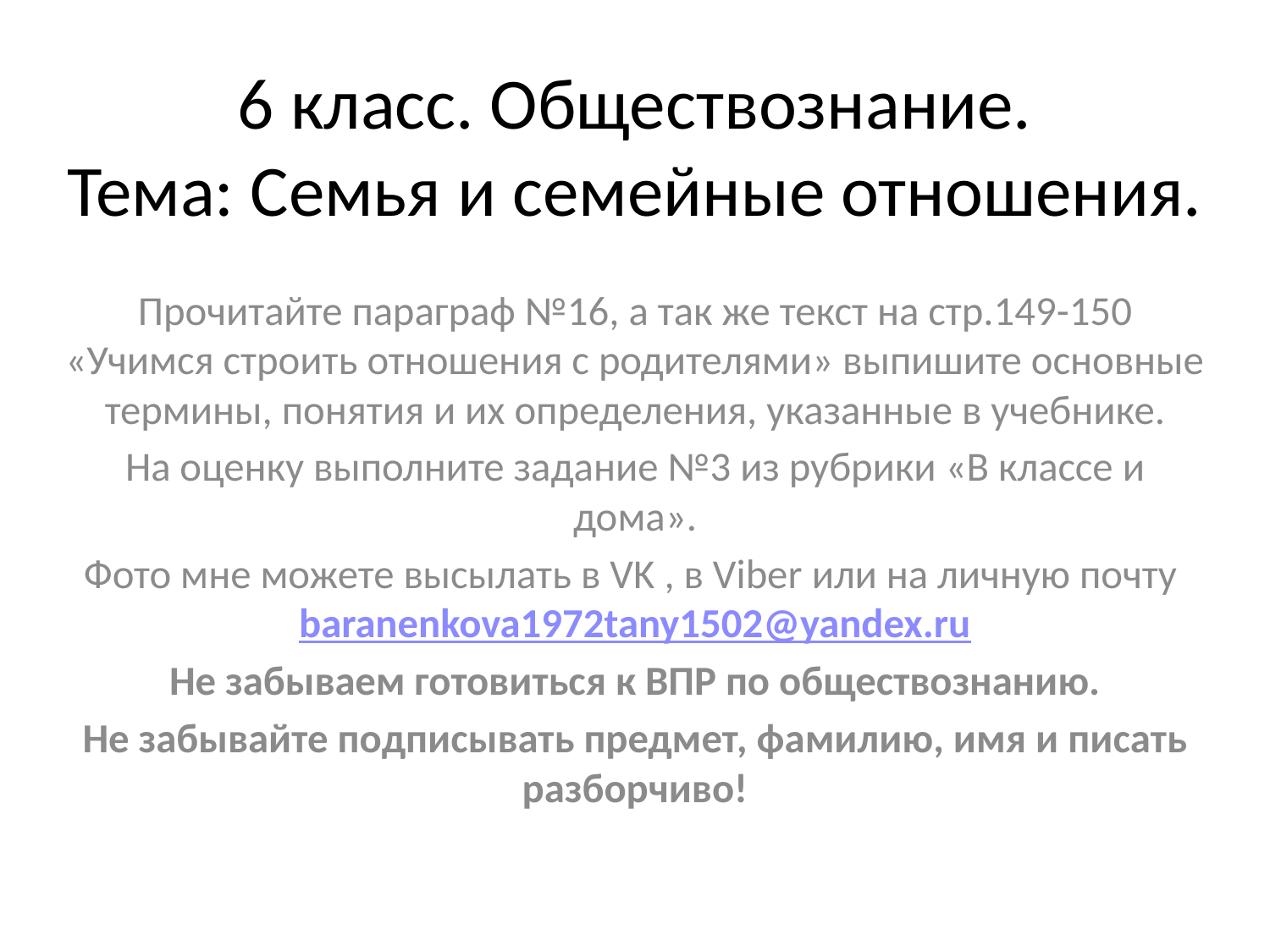

# 6 класс. Обществознание. Тема: Семья и семейные отношения.
Прочитайте параграф №16, а так же текст на стр.149-150 «Учимся строить отношения с родителями» выпишите основные термины, понятия и их определения, указанные в учебнике.
На оценку выполните задание №3 из рубрики «В классе и дома».
Фото мне можете высылать в VK , в Viber или на личную почту baranenkova1972tany1502@yandex.ru
 Не забываем готовиться к ВПР по обществознанию.
Не забывайте подписывать предмет, фамилию, имя и писать разборчиво!